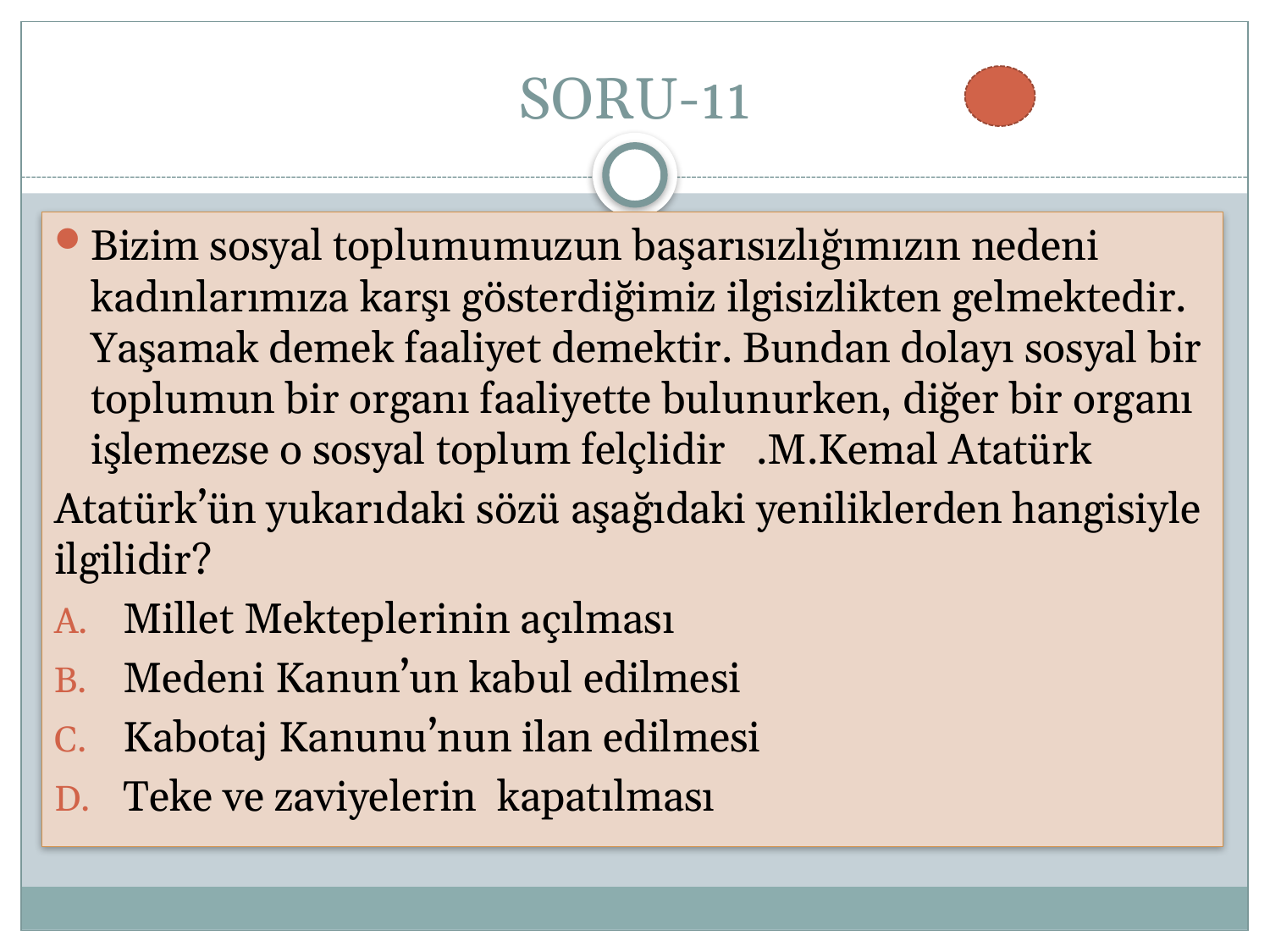

# SORU-11

Bizim sosyal toplumumuzun başarısızlığımızın nedeni kadınlarımıza karşı gösterdiğimiz ilgisizlikten gelmektedir. Yaşamak demek faaliyet demektir. Bundan dolayı sosyal bir toplumun bir organı faaliyette bulunurken, diğer bir organı işlemezse o sosyal toplum felçlidir   .M.Kemal Atatürk
Atatürk’ün yukarıdaki sözü aşağıdaki yeniliklerden hangisiyle ilgilidir?
Millet Mekteplerinin açılması
Medeni Kanun’un kabul edilmesi
Kabotaj Kanunu’nun ilan edilmesi
Teke ve zaviyelerin  kapatılması